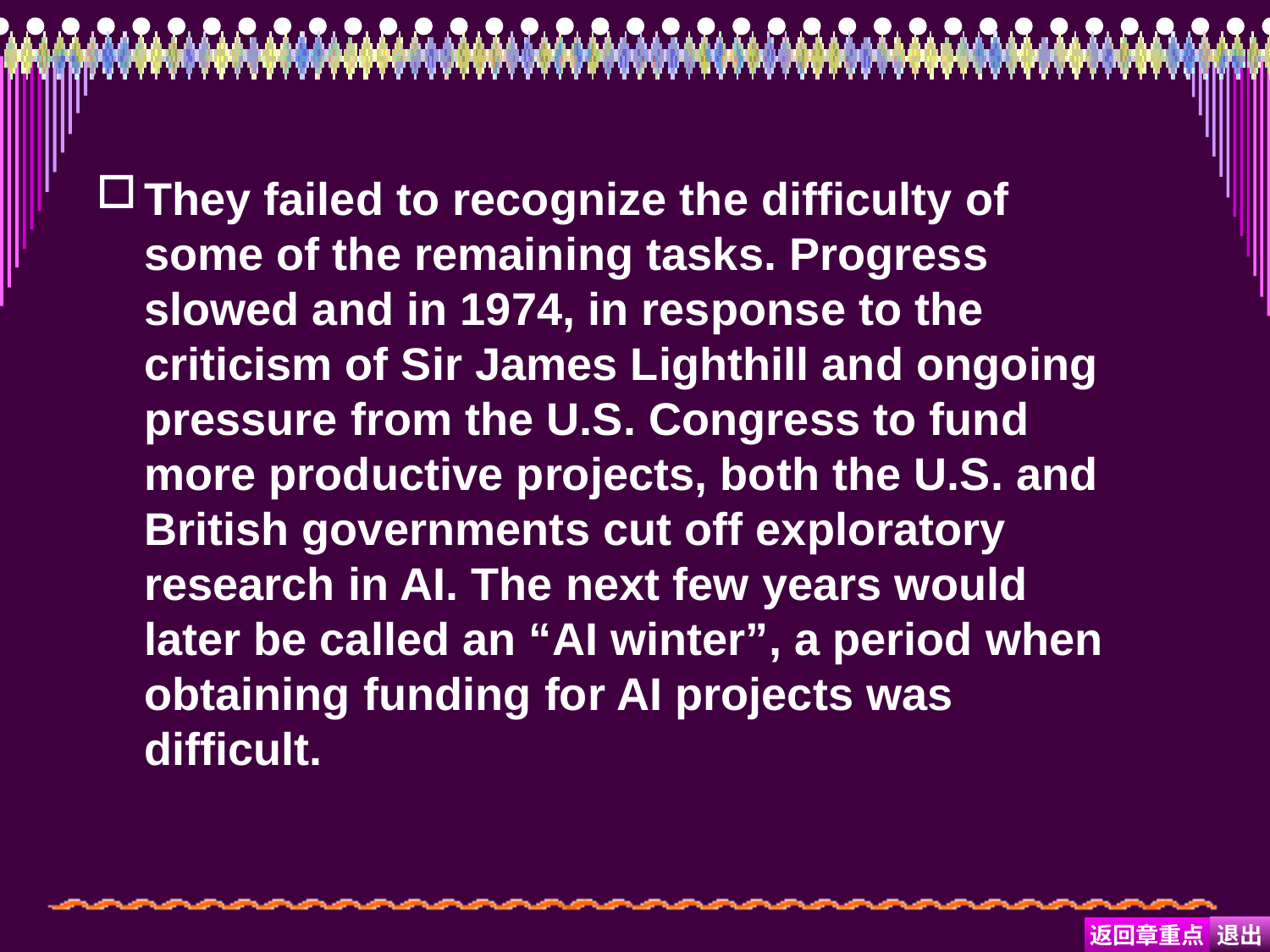

#
They failed to recognize the difficulty of some of the remaining tasks. Progress slowed and in 1974, in response to the criticism of Sir James Lighthill and ongoing pressure from the U.S. Congress to fund more productive projects, both the U.S. and British governments cut off exploratory research in AI. The next few years would later be called an “AI winter”, a period when obtaining funding for AI projects was difficult.